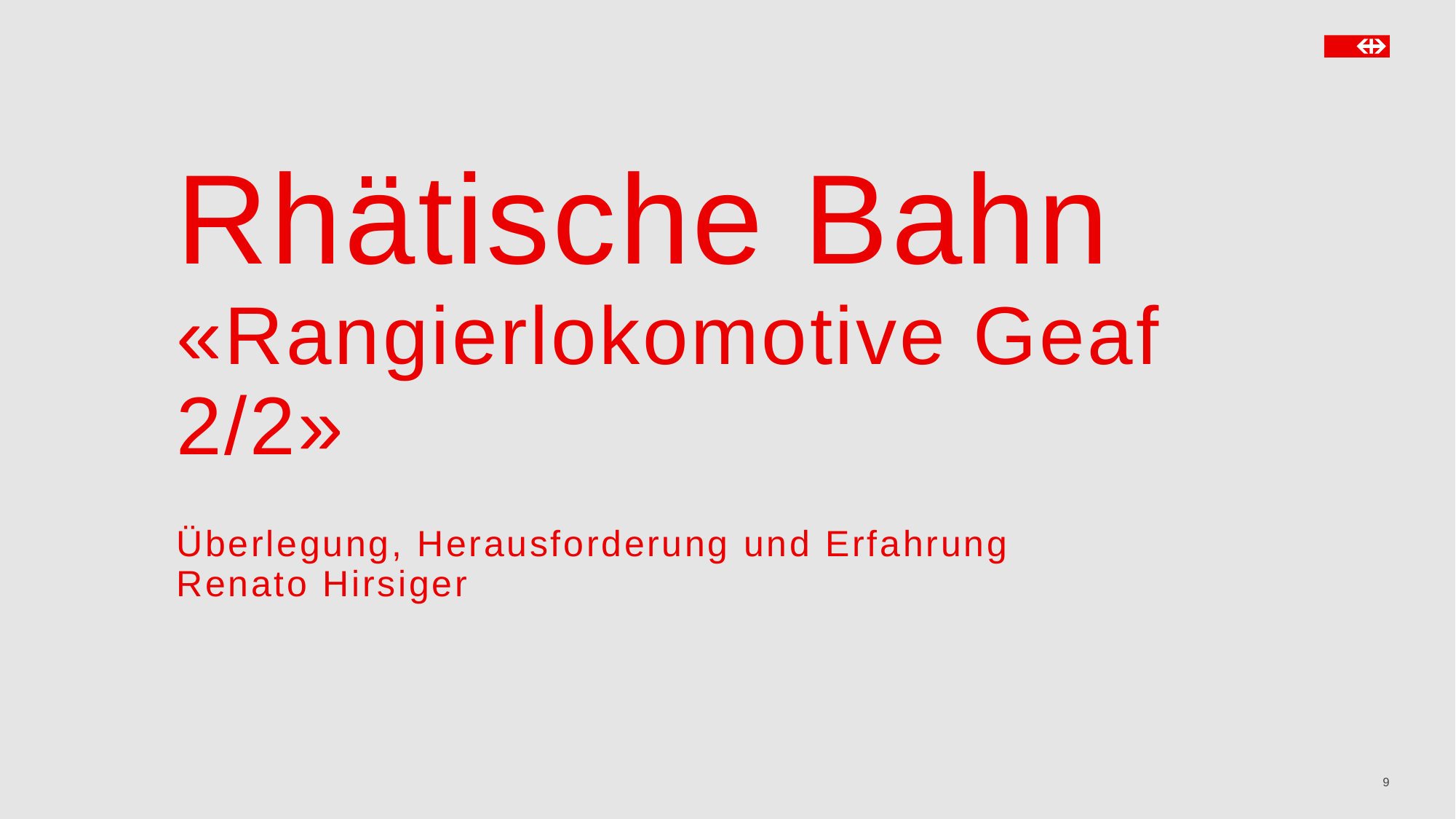

# Rhätische Bahn «Rangierlokomotive Geaf 2/2»
Überlegung, Herausforderung und Erfahrung
Renato Hirsiger
9